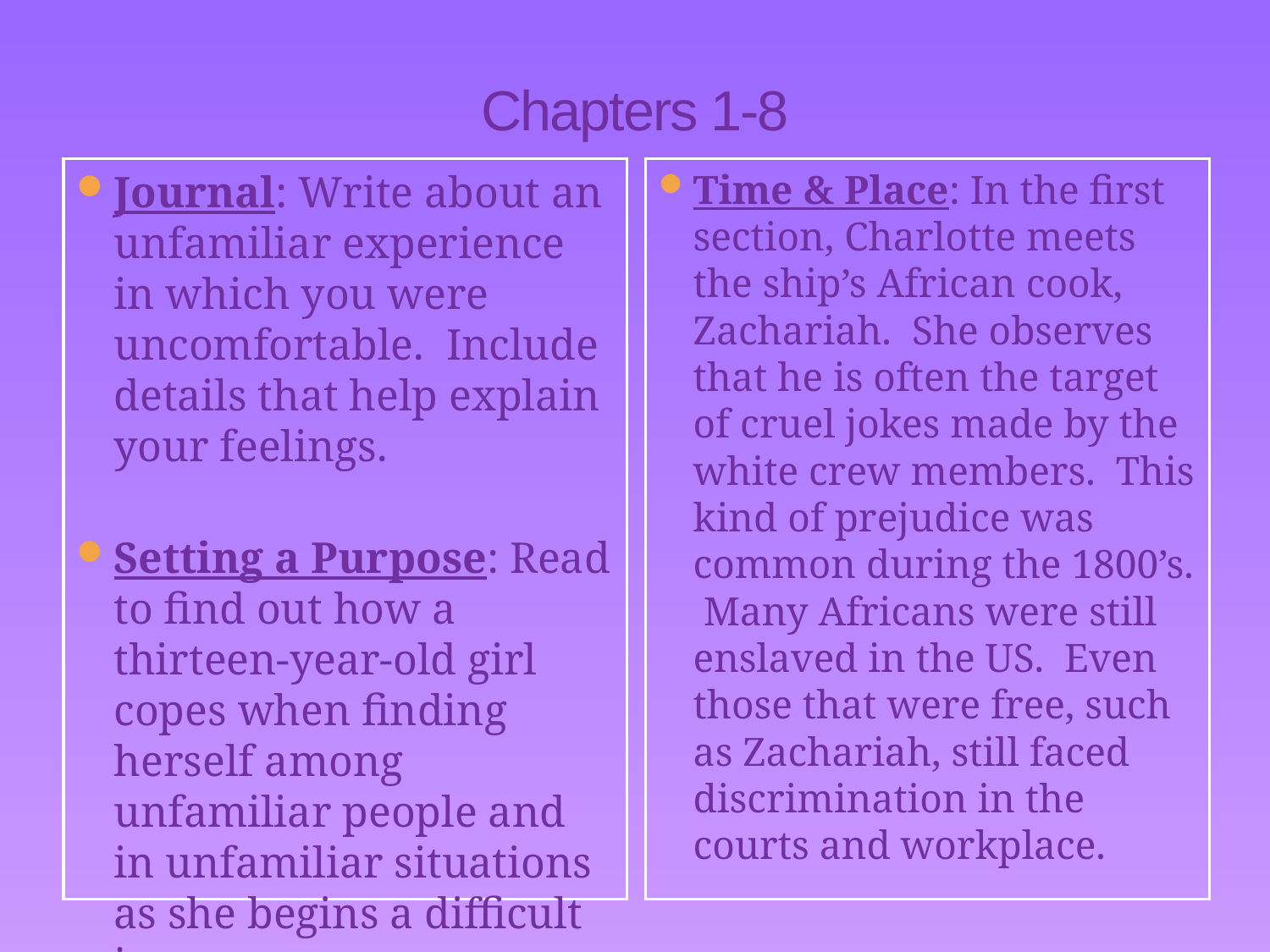

# Chapters 1-8
Journal: Write about an unfamiliar experience in which you were uncomfortable.  Include details that help explain your feelings.
Setting a Purpose: Read to find out how a thirteen-year-old girl copes when finding herself among unfamiliar people and in unfamiliar situations as she begins a difficult journey.
Time & Place: In the first section, Charlotte meets the ship’s African cook, Zachariah.  She observes that he is often the target of cruel jokes made by the white crew members.  This kind of prejudice was common during the 1800’s.  Many Africans were still enslaved in the US.  Even those that were free, such as Zachariah, still faced discrimination in the courts and workplace.